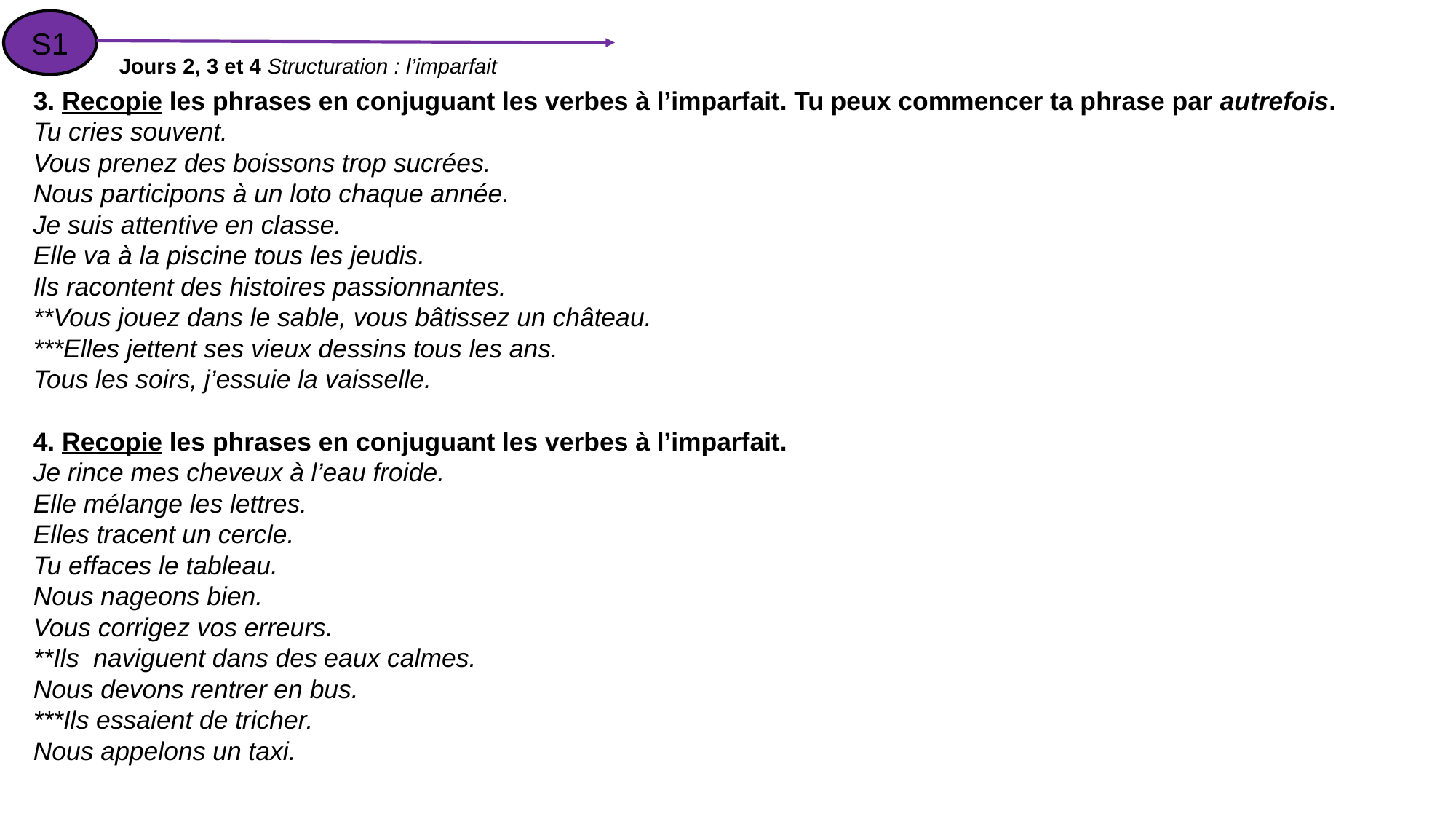

S1
Jours 2, 3 et 4 Structuration : l’imparfait
3. Recopie les phrases en conjuguant les verbes à l’imparfait. Tu peux commencer ta phrase par autrefois.
Tu cries souvent.
Vous prenez des boissons trop sucrées.
Nous participons à un loto chaque année.
Je suis attentive en classe.
Elle va à la piscine tous les jeudis.
Ils racontent des histoires passionnantes.
**Vous jouez dans le sable, vous bâtissez un château.
***Elles jettent ses vieux dessins tous les ans.
Tous les soirs, j’essuie la vaisselle.

4. Recopie les phrases en conjuguant les verbes à l’imparfait.
Je rince mes cheveux à l’eau froide.
Elle mélange les lettres.
Elles tracent un cercle.
Tu effaces le tableau.
Nous nageons bien.
Vous corrigez vos erreurs.
**Ils  naviguent dans des eaux calmes.
Nous devons rentrer en bus.
***Ils essaient de tricher.
Nous appelons un taxi.